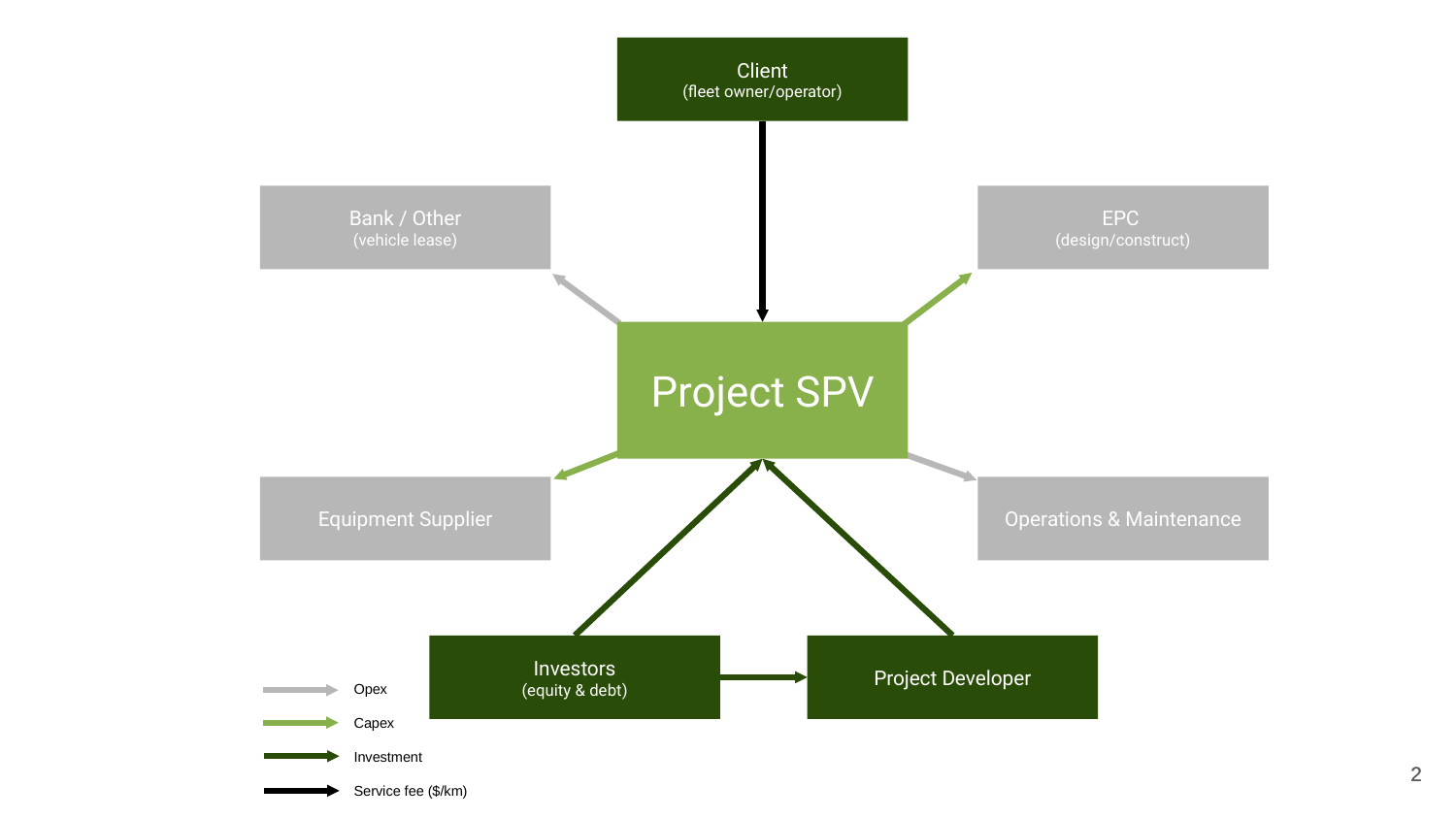

Typical project deal structure

Client
(fleet owner/operator)
Bank / Other
(vehicle lease)
EPC
(design/construct)
Project SPV
Equipment Supplier
Operations & Maintenance
Investors
(equity & debt)
Project Developer
Opex
Capex
Investment
Service fee ($/km)
2
2